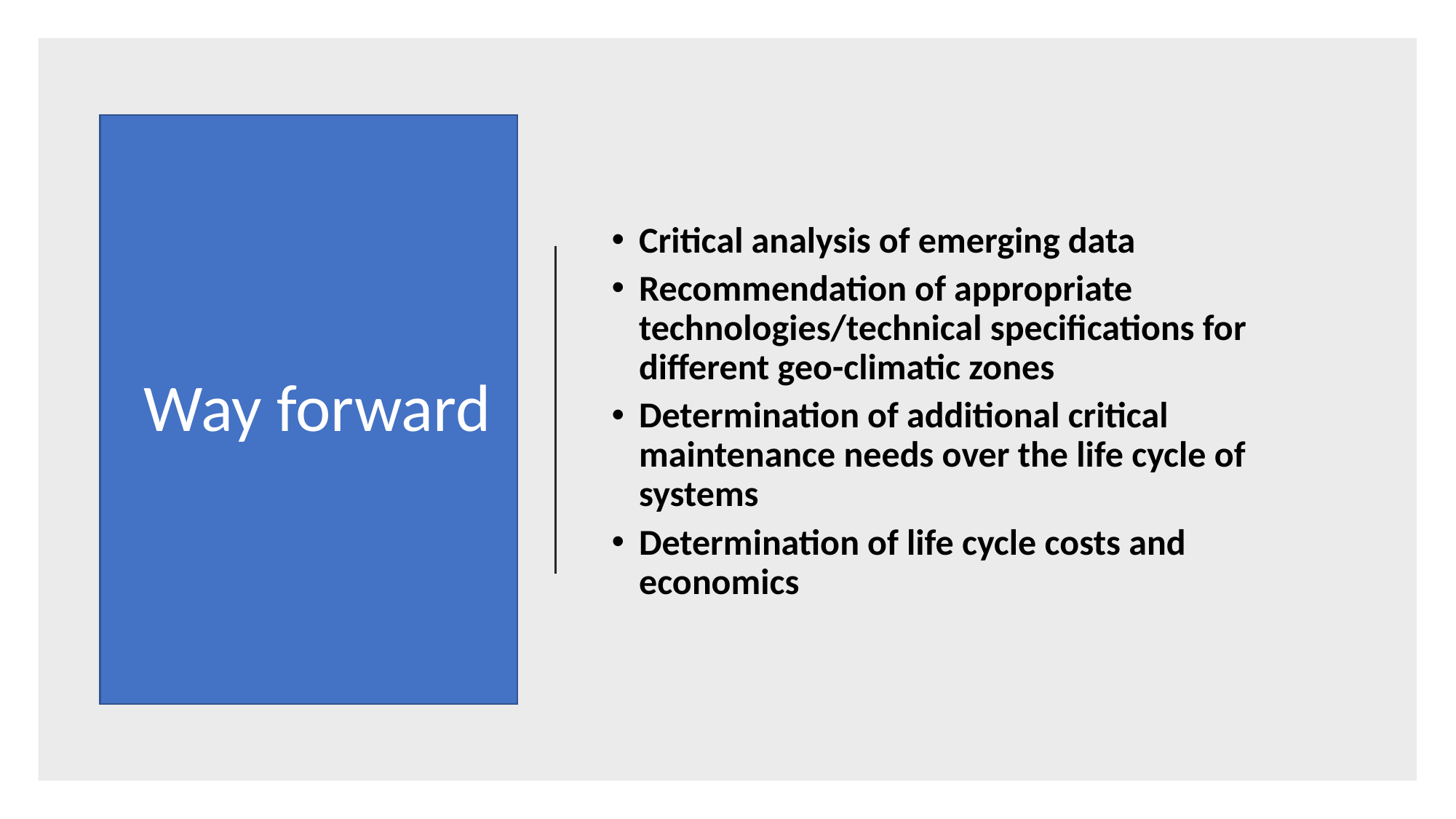

Way forward

Critical analysis of emerging data
Recommendation of appropriate technologies/technical specifications for different geo-climatic zones
Determination of additional critical maintenance needs over the life cycle of systems
Determination of life cycle costs and economics